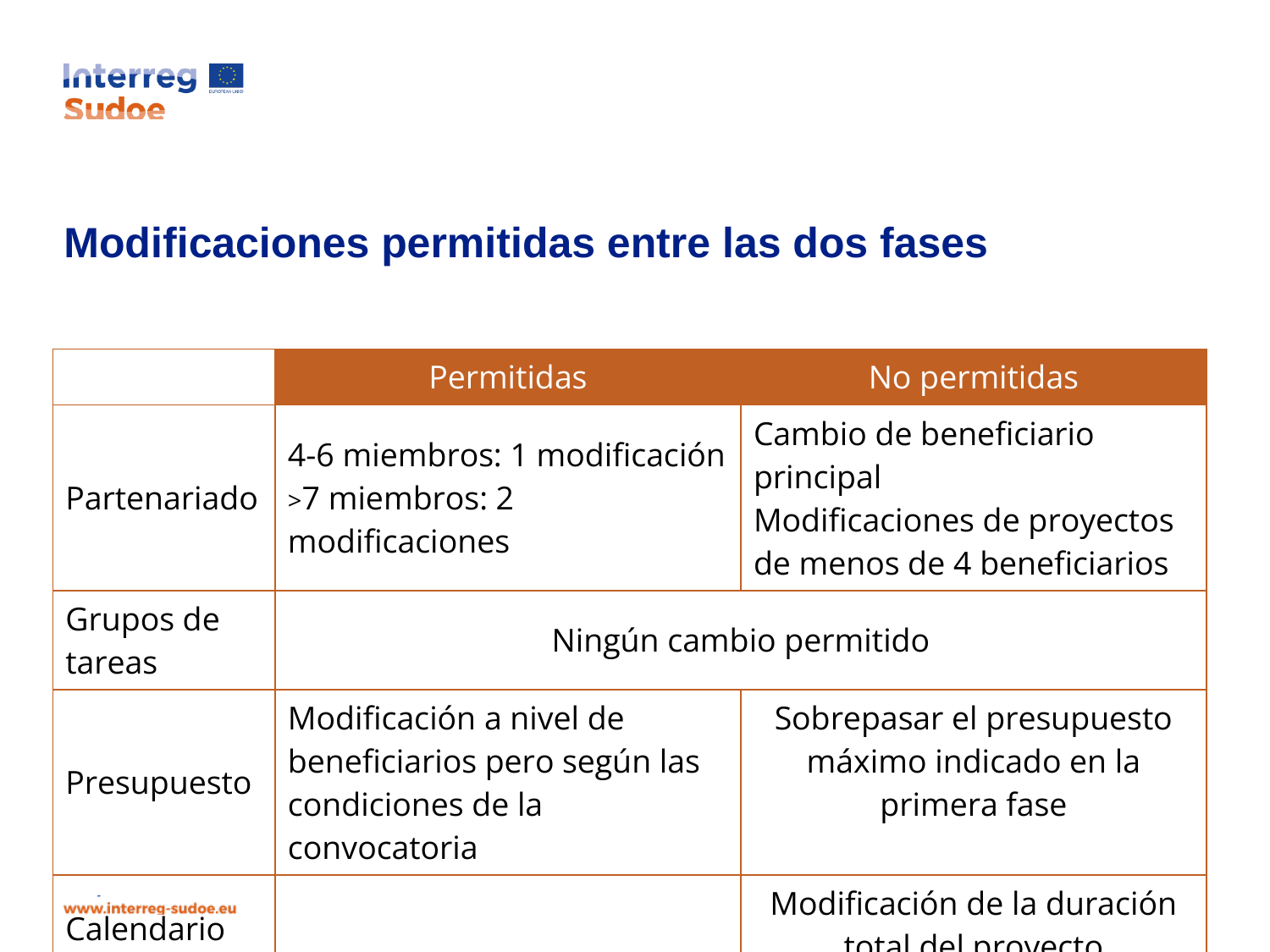

# Modificaciones permitidas entre las dos fases
|  | Permitidas | No permitidas |
| --- | --- | --- |
| Partenariado | 4-6 miembros: 1 modificación >7 miembros: 2 modificaciones | Cambio de beneficiario principal Modificaciones de proyectos de menos de 4 beneficiarios |
| Grupos de tareas | Ningún cambio permitido |  |
| Presupuesto | Modificación a nivel de beneficiarios pero según las condiciones de la convocatoria | Sobrepasar el presupuesto máximo indicado en la primera fase |
| Calendario |  | Modificación de la duración total del proyecto |